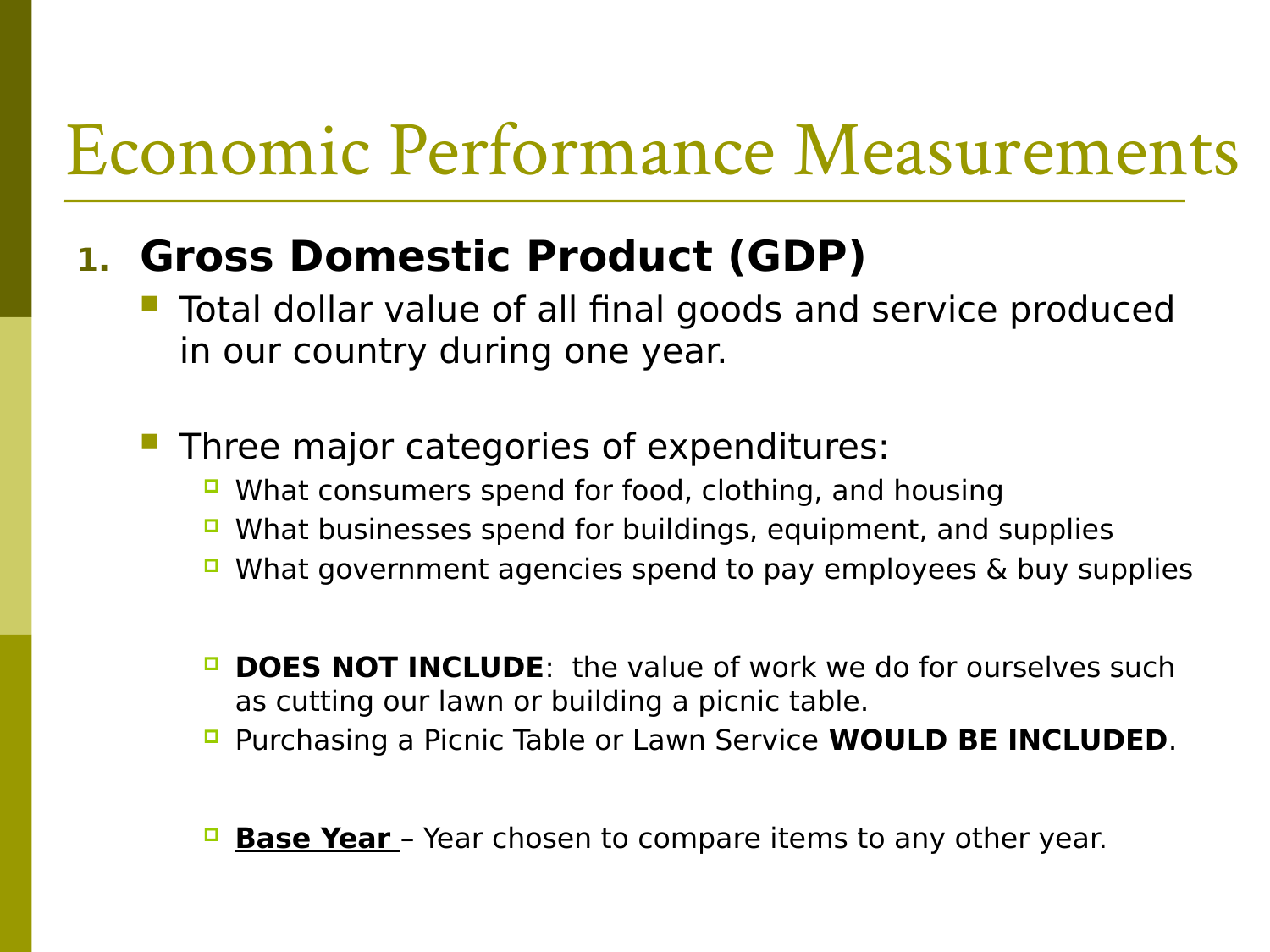

# Economic Performance Measurements
Gross Domestic Product (GDP)
Total dollar value of all final goods and service produced in our country during one year.

Three major categories of expenditures:
What consumers spend for food, clothing, and housing
What businesses spend for buildings, equipment, and supplies
What government agencies spend to pay employees & buy supplies

DOES NOT INCLUDE:  the value of work we do for ourselves such as cutting our lawn or building a picnic table.
Purchasing a Picnic Table or Lawn Service WOULD BE INCLUDED.

Base Year – Year chosen to compare items to any other year.